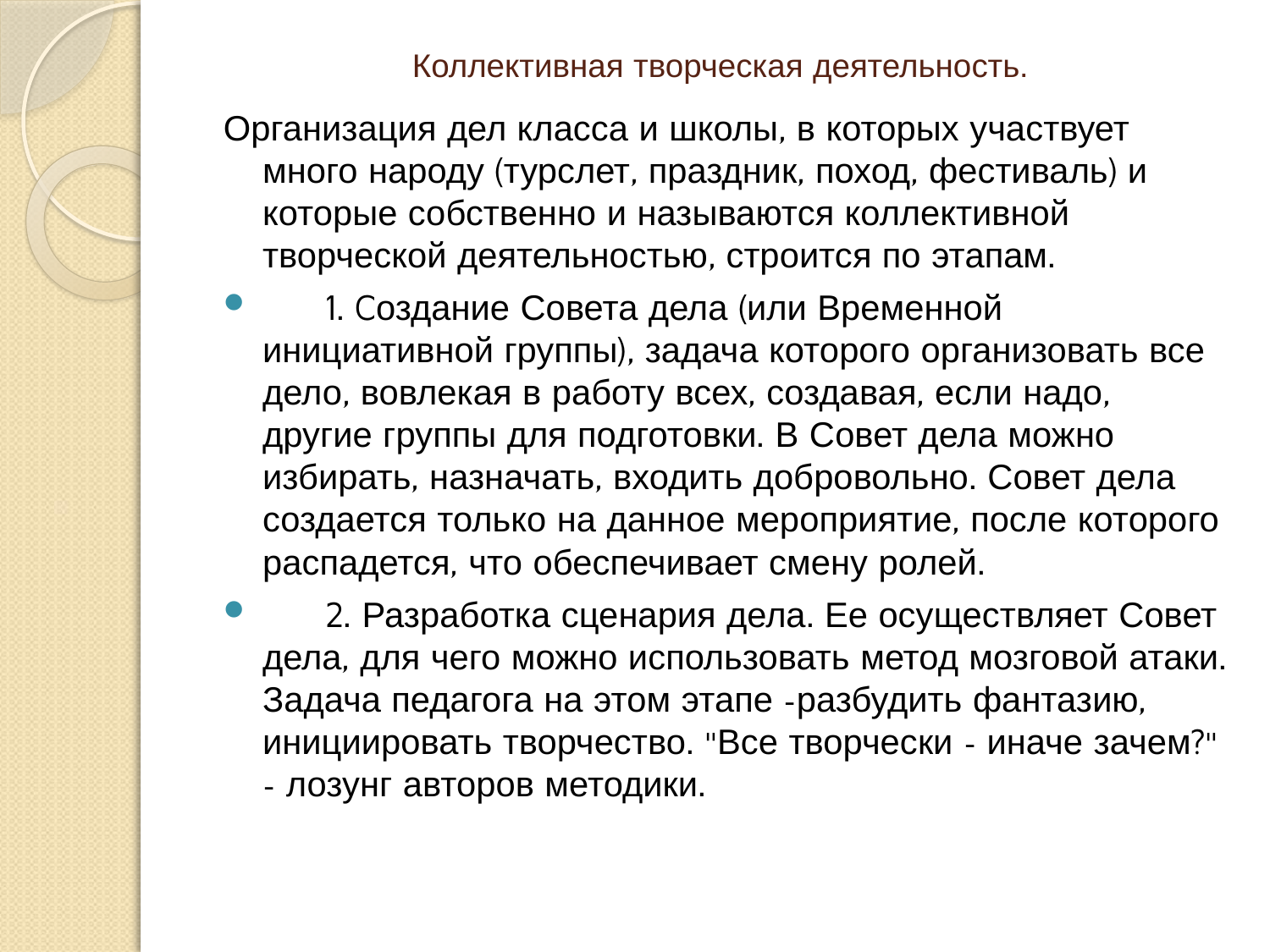

# Коллективная творческая деятельность.
Организация дел класса и школы, в которых участвует много народу (турслет, праздник, поход, фестиваль) и которые собственно и называются коллективной творческой деятельностью, строится по этапам.
      1. Cоздание Совета дела (или Временной инициативной группы), задача которого организовать все дело, вовлекая в работу всех, создавая, если надо, другие группы для подготовки. В Совет дела можно избирать, назначать, входить добровольно. Совет дела создается только на данное мероприятие, после которого распадется, что обеспечивает смену ролей.
      2. Разработка сценария дела. Ее осуществляет Совет дела, для чего можно использовать метод мозговой атаки. Задача педагога на этом этапе -разбудить фантазию, инициировать творчество. "Все творчески - иначе зачем?" - лозунг авторов методики.